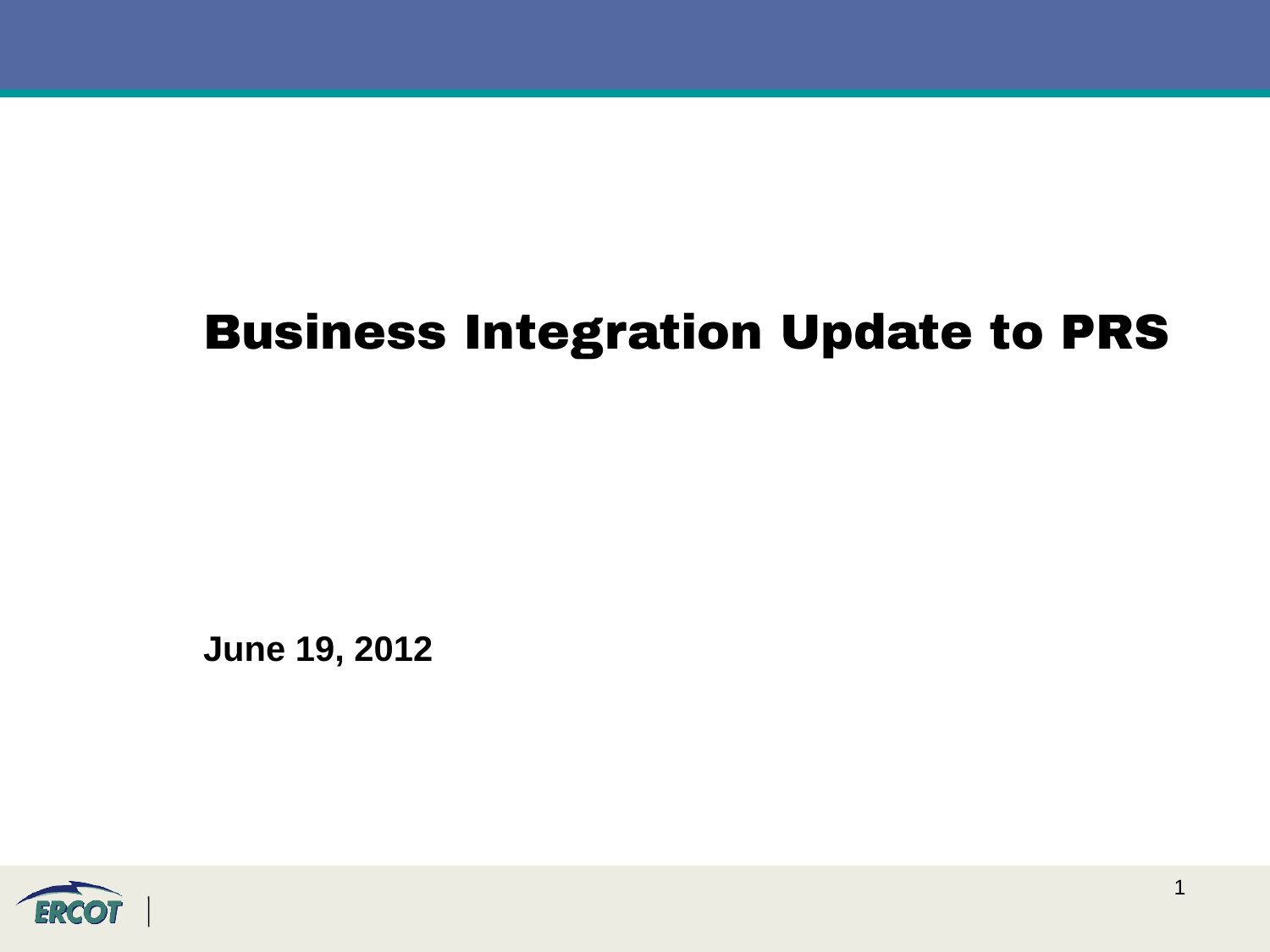

Business Integration Update to PRS

June 19, 2012